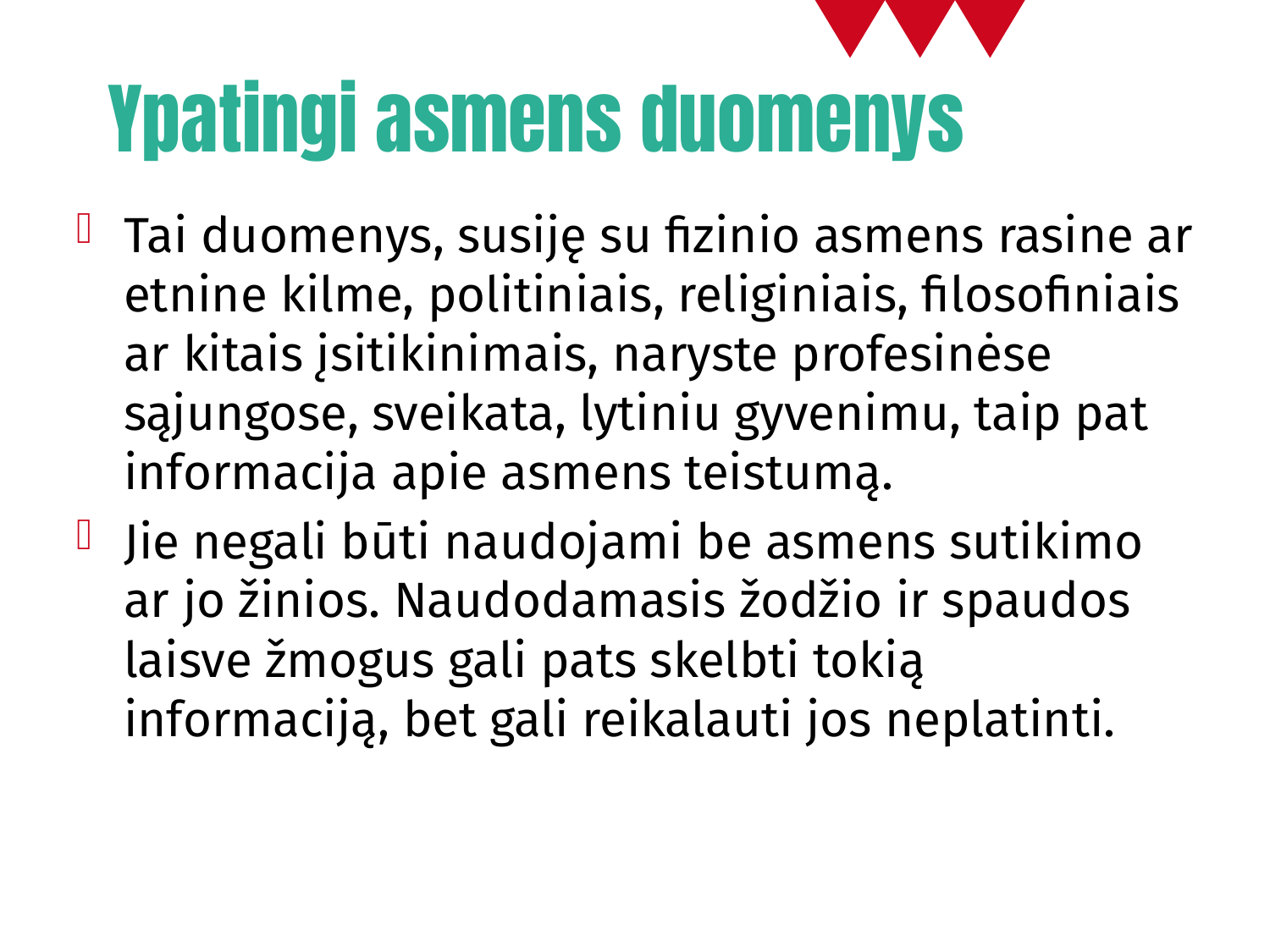

# Ypatingi asmens duomenys
Tai duomenys, susiję su fizinio asmens rasine ar etnine kilme, politiniais, religiniais, filosofiniais ar kitais įsitikinimais, naryste profesinėse sąjungose, sveikata, lytiniu gyvenimu, taip pat informacija apie asmens teistumą.
Jie negali būti naudojami be asmens sutikimo ar jo žinios. Naudodamasis žodžio ir spaudos laisve žmogus gali pats skelbti tokią informaciją, bet gali reikalauti jos neplatinti.